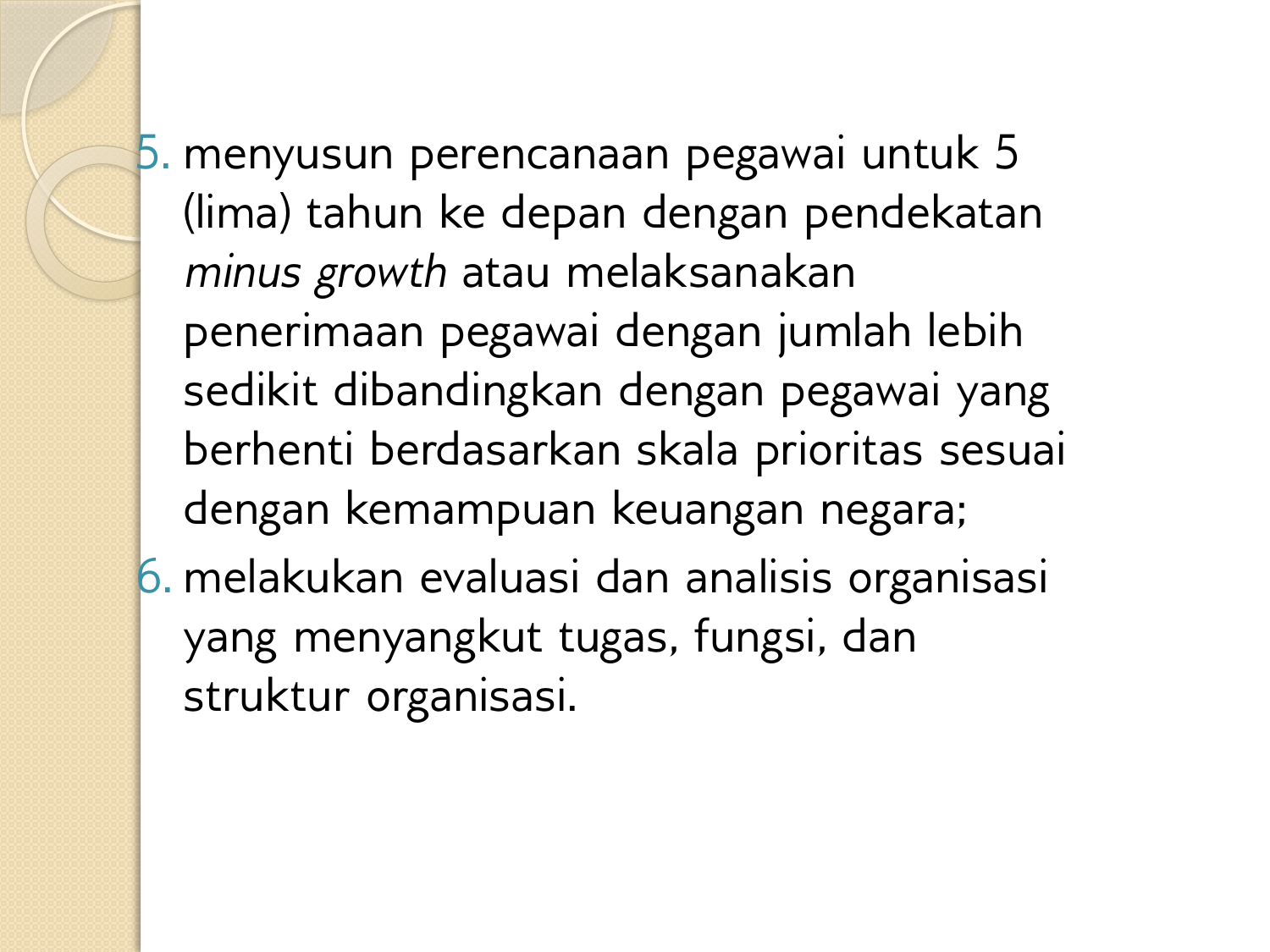

menyusun perencanaan pegawai untuk 5 (lima) tahun ke depan dengan pendekatan minus growth atau melaksanakan penerimaan pegawai dengan jumlah lebih sedikit dibandingkan dengan pegawai yang berhenti berdasarkan skala prioritas sesuai dengan kemampuan keuangan negara;
melakukan evaluasi dan analisis organisasi yang menyangkut tugas, fungsi, dan struktur organisasi.